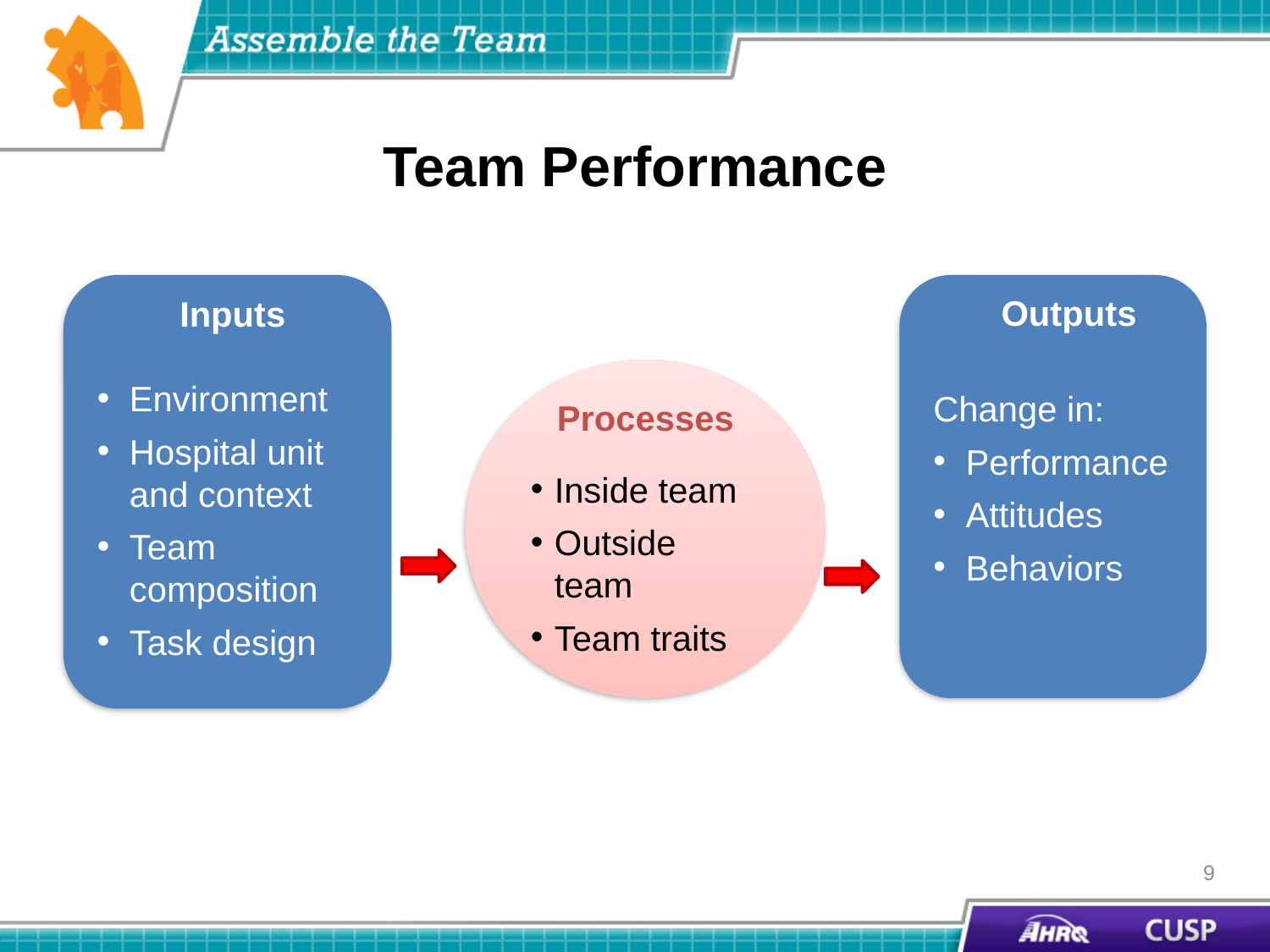

# Team Performance

Outputs

Change in:
Performance
Attitudes
Behaviors

Inputs

Environment
Hospital unit and context
Team composition
Task design

Processes

Inside team
Outside team
Team traits

9